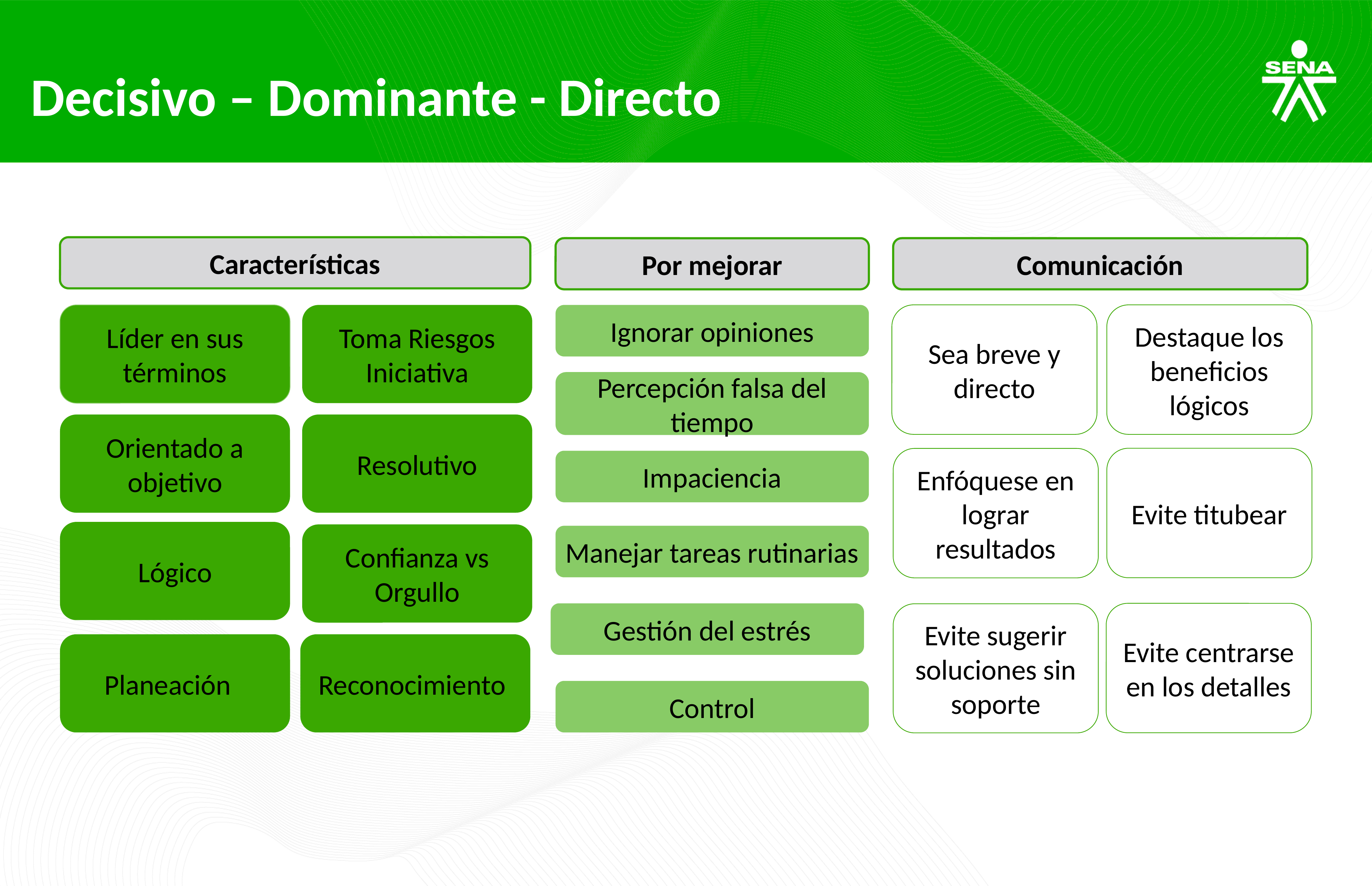

Decisivo – Dominante - Directo

Características
Por mejorar
Comunicación
Destaque los beneficios lógicos
Sea breve y directo
Toma Riesgos
Iniciativa
Ignorar opiniones
Líder en sus términos
Percepción falsa del tiempo
Orientado a objetivo
Resolutivo
Evite titubear
Enfóquese en lograr resultados
Impaciencia
Lógico
Confianza vs Orgullo
Manejar tareas rutinarias
Gestión del estrés
Evite centrarse en los detalles
Evite sugerir soluciones sin soporte
Planeación
Reconocimiento
Control